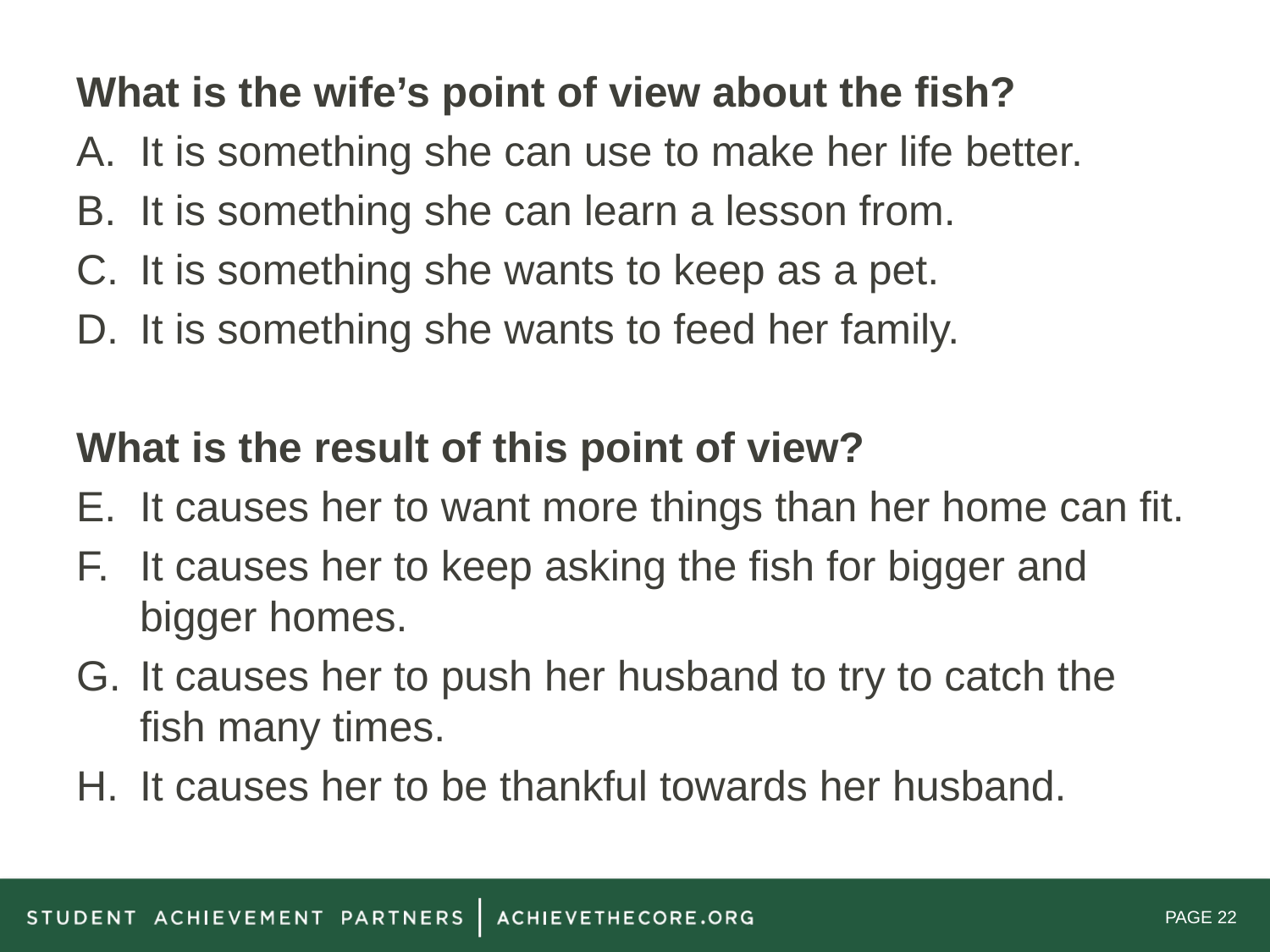

What is the wife’s point of view about the fish?
It is something she can use to make her life better.
It is something she can learn a lesson from.
It is something she wants to keep as a pet.
It is something she wants to feed her family.

What is the result of this point of view?
It causes her to want more things than her home can fit.
It causes her to keep asking the fish for bigger and bigger homes.
It causes her to push her husband to try to catch the fish many times.
It causes her to be thankful towards her husband.